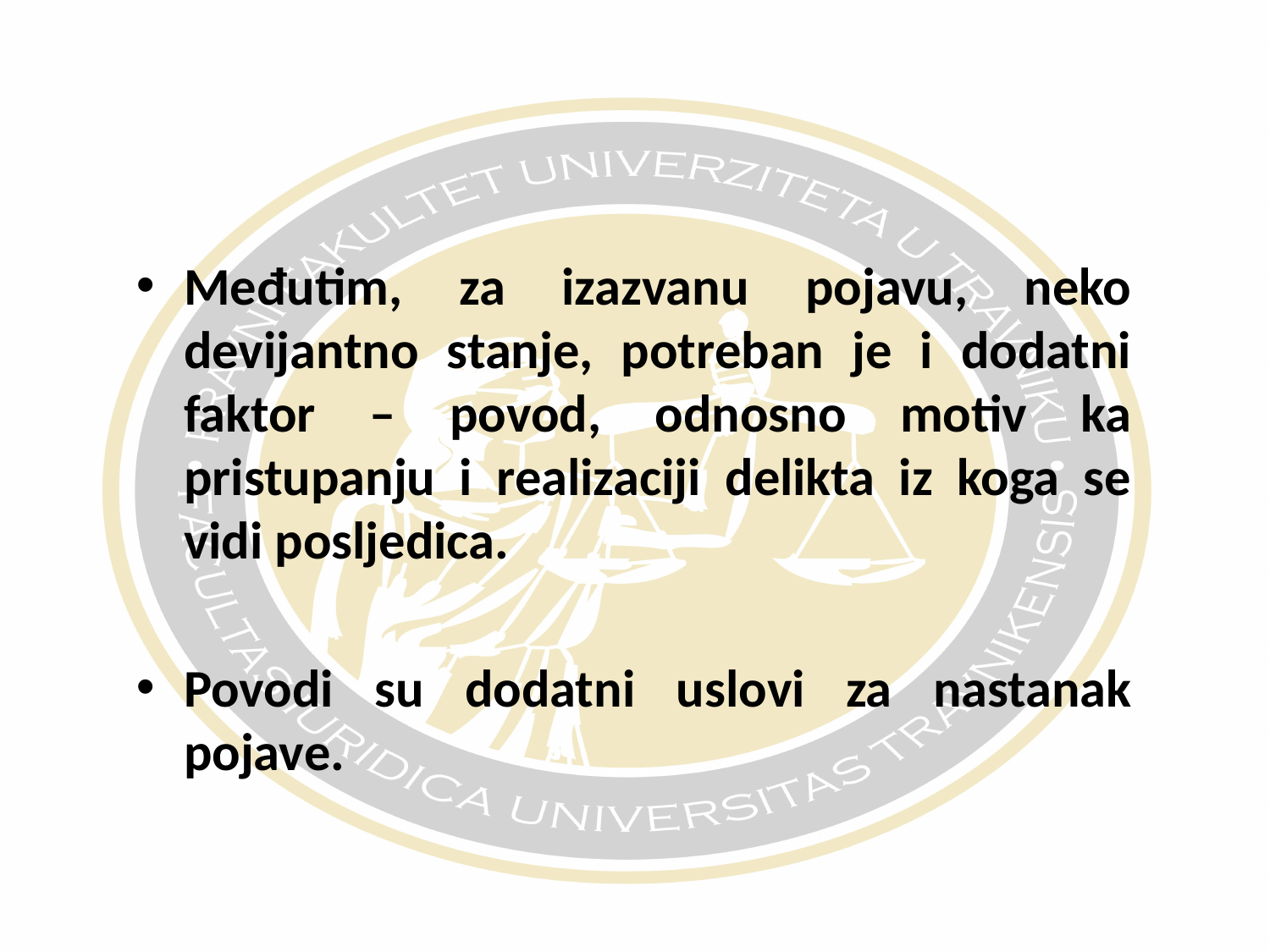

#
Međutim, za izazvanu pojavu, neko devijantno stanje, potreban je i dodatni faktor – povod, odnosno motiv ka pristupanju i realizaciji delikta iz koga se vidi posljedica.

Povodi su dodatni uslovi za nastanak pojave.